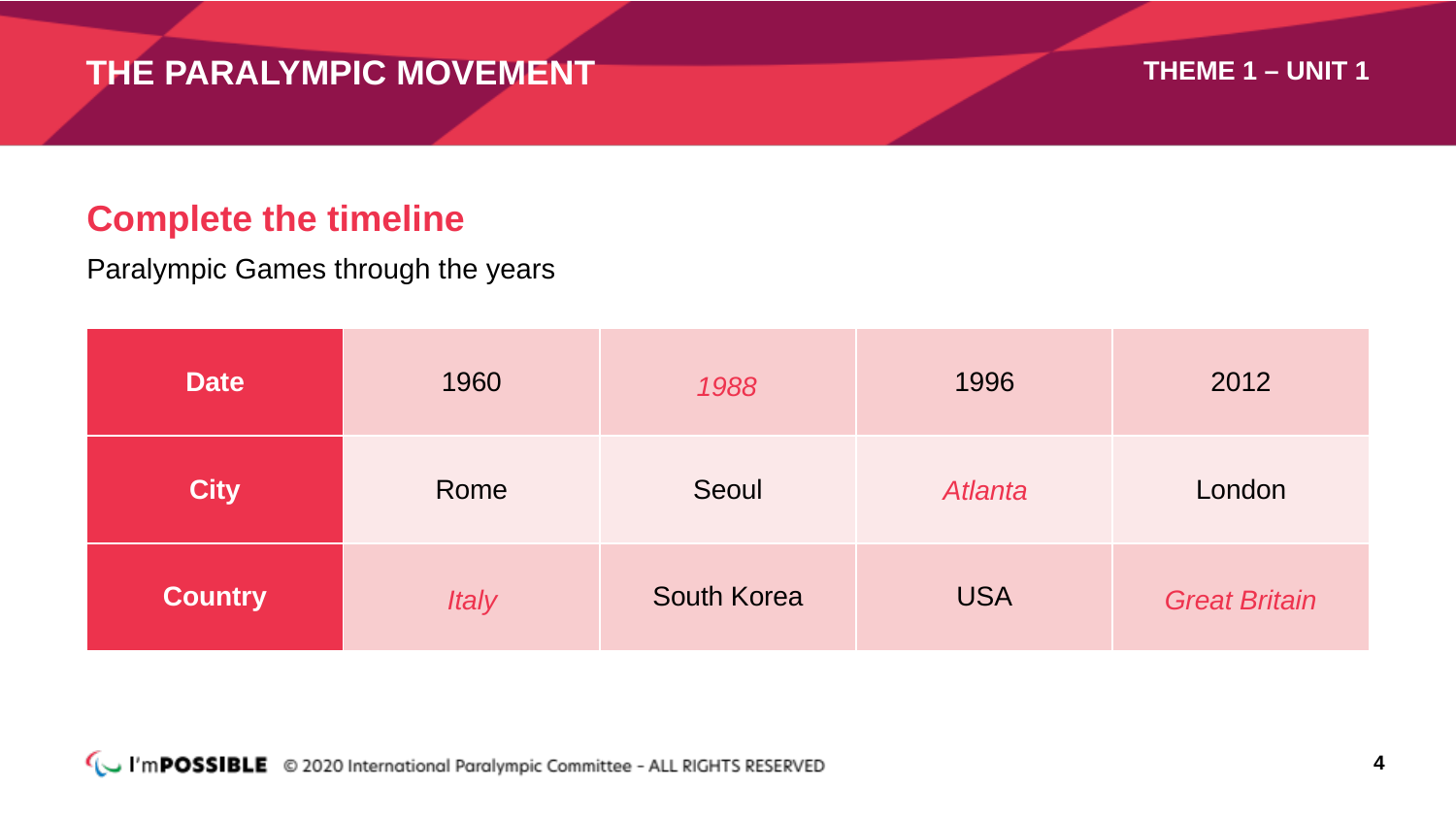

Theme 1 – Unit 1
The Paralympic Movement
Complete the timeline
Paralympic Games through the years
| Date | 1960 |  | 1996 | 2012 |
| --- | --- | --- | --- | --- |
| City | Rome | Seoul |  | London |
| Country |  | South Korea | USA |  |
1988
Atlanta
Great Britain
Italy
© XXX
4